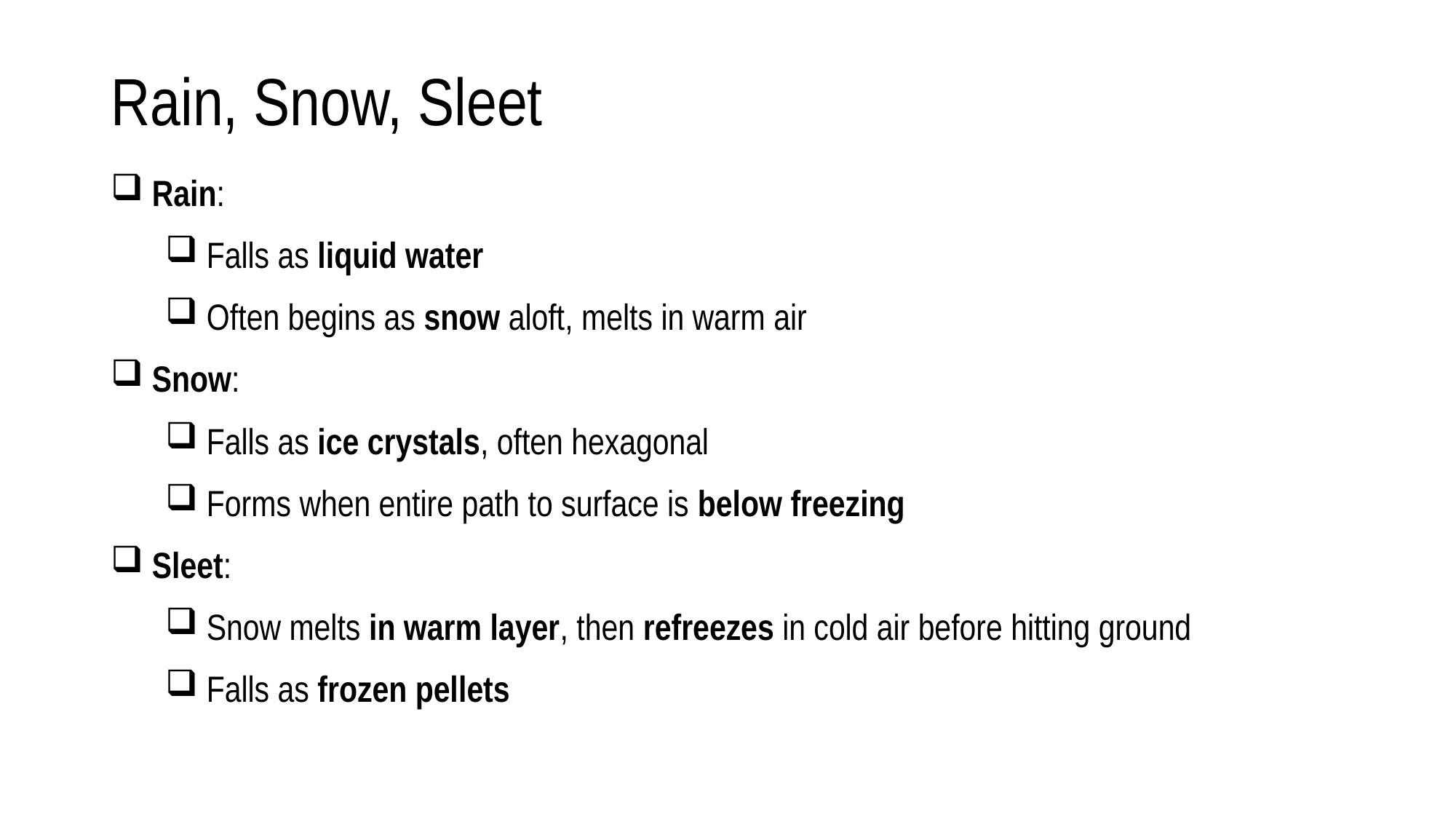

# Rain, Snow, Sleet
 Rain:
 Falls as liquid water
 Often begins as snow aloft, melts in warm air
 Snow:
 Falls as ice crystals, often hexagonal
 Forms when entire path to surface is below freezing
 Sleet:
 Snow melts in warm layer, then refreezes in cold air before hitting ground
 Falls as frozen pellets